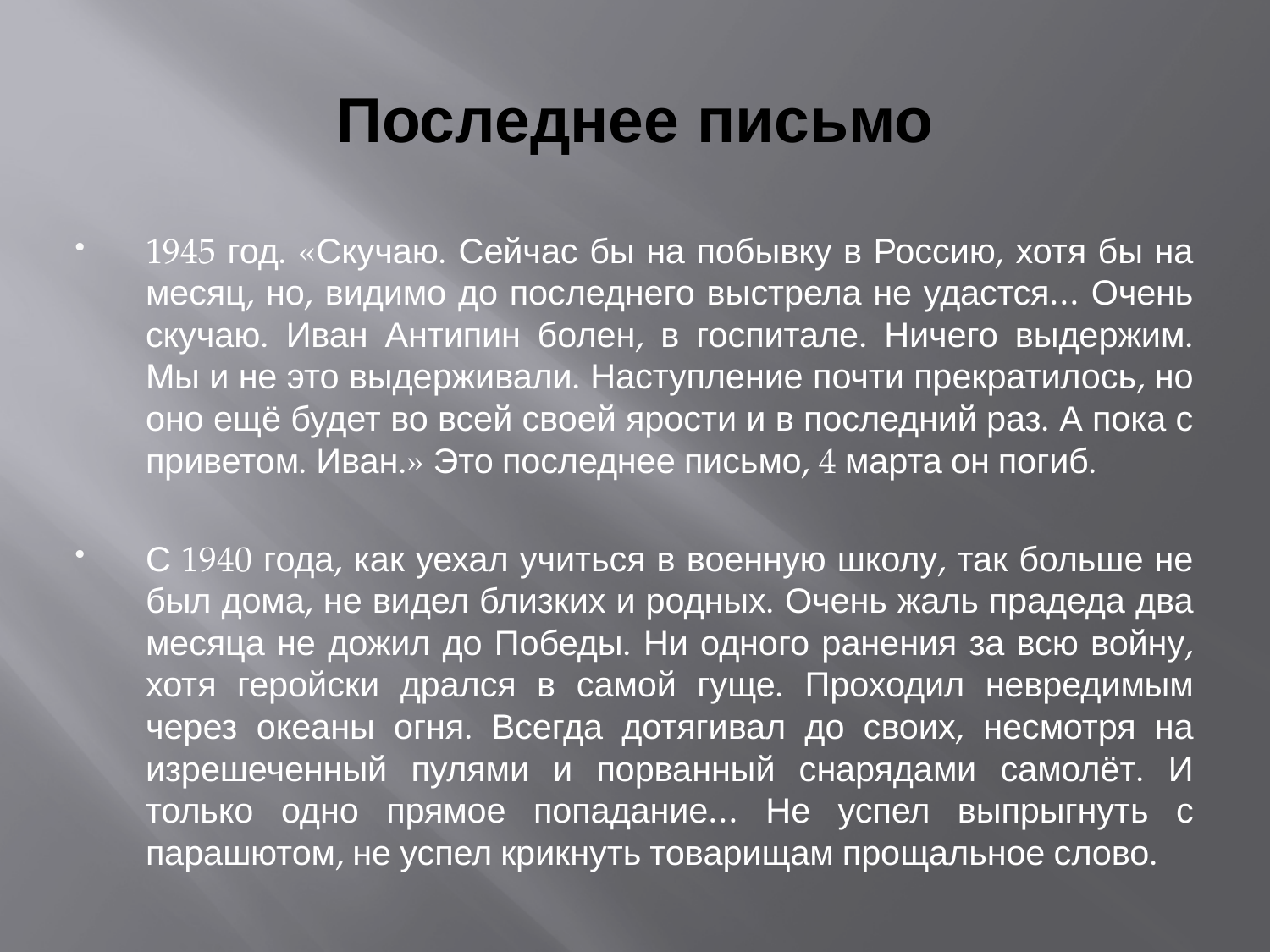

# Последнее письмо
1945 год. «Скучаю. Сейчас бы на побывку в Россию, хотя бы на месяц, но, видимо до последнего выстрела не удастся… Очень скучаю. Иван Антипин болен, в госпитале. Ничего выдержим. Мы и не это выдерживали. Наступление почти прекратилось, но оно ещё будет во всей своей ярости и в последний раз. А пока с приветом. Иван.» Это последнее письмо, 4 марта он погиб.

С 1940 года, как уехал учиться в военную школу, так больше не был дома, не видел близких и родных. Очень жаль прадеда два месяца не дожил до Победы. Ни одного ранения за всю войну, хотя геройски дрался в самой гуще. Проходил невредимым через океаны огня. Всегда дотягивал до своих, несмотря на изрешеченный пулями и порванный снарядами самолёт. И только одно прямое попадание… Не успел выпрыгнуть с парашютом, не успел крикнуть товарищам прощальное слово.